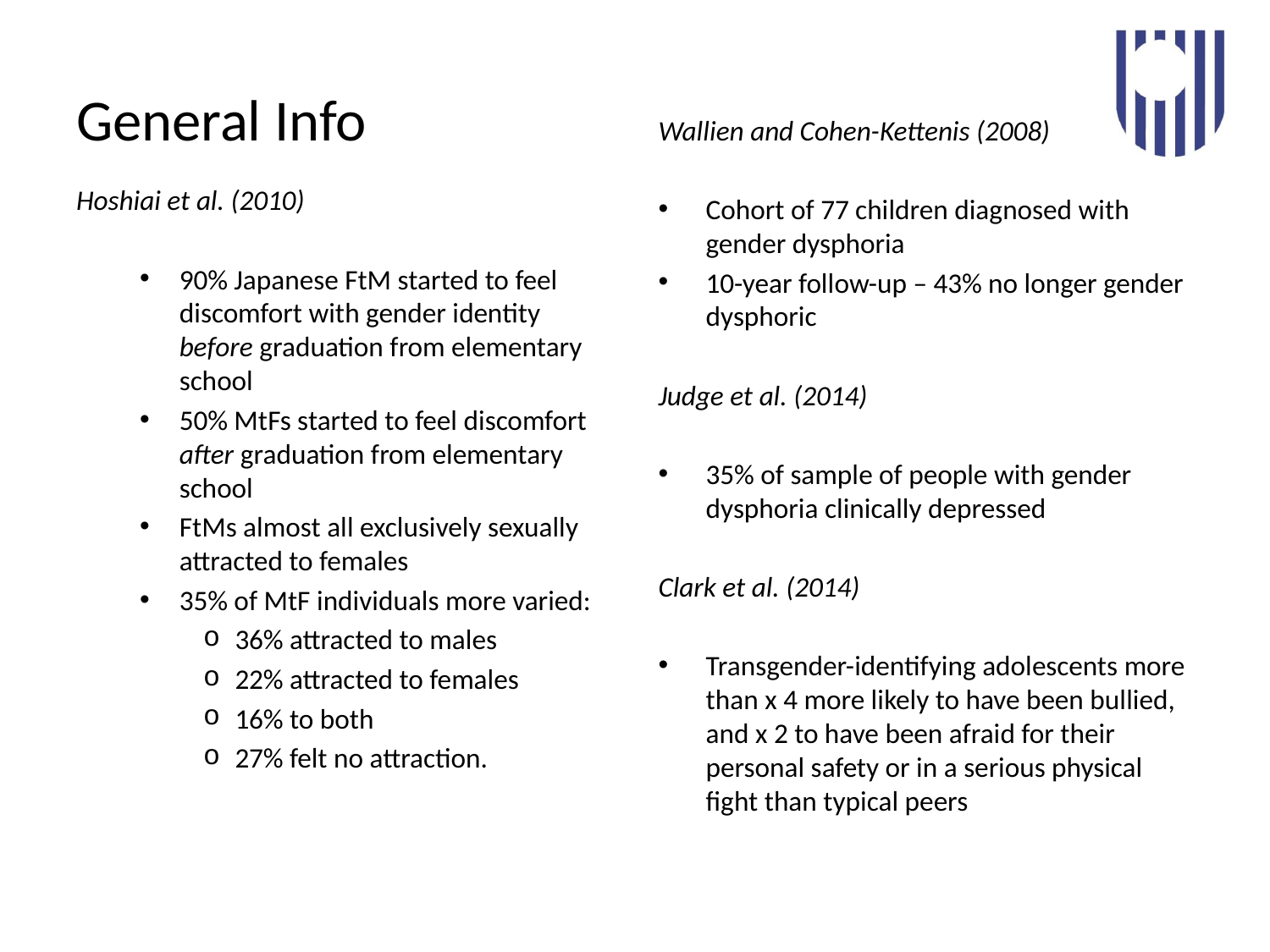

# General Info
Wallien and Cohen-Kettenis (2008)

Cohort of 77 children diagnosed with gender dysphoria
10-year follow-up – 43% no longer gender dysphoric

Judge et al. (2014)

35% of sample of people with gender dysphoria clinically depressed

Clark et al. (2014)

Transgender-identifying adolescents more than x 4 more likely to have been bullied, and x 2 to have been afraid for their personal safety or in a serious physical fight than typical peers
Hoshiai et al. (2010)

90% Japanese FtM started to feel discomfort with gender identity before graduation from elementary school
50% MtFs started to feel discomfort after graduation from elementary school
FtMs almost all exclusively sexually attracted to females
35% of MtF individuals more varied:
36% attracted to males
22% attracted to females
16% to both
27% felt no attraction.